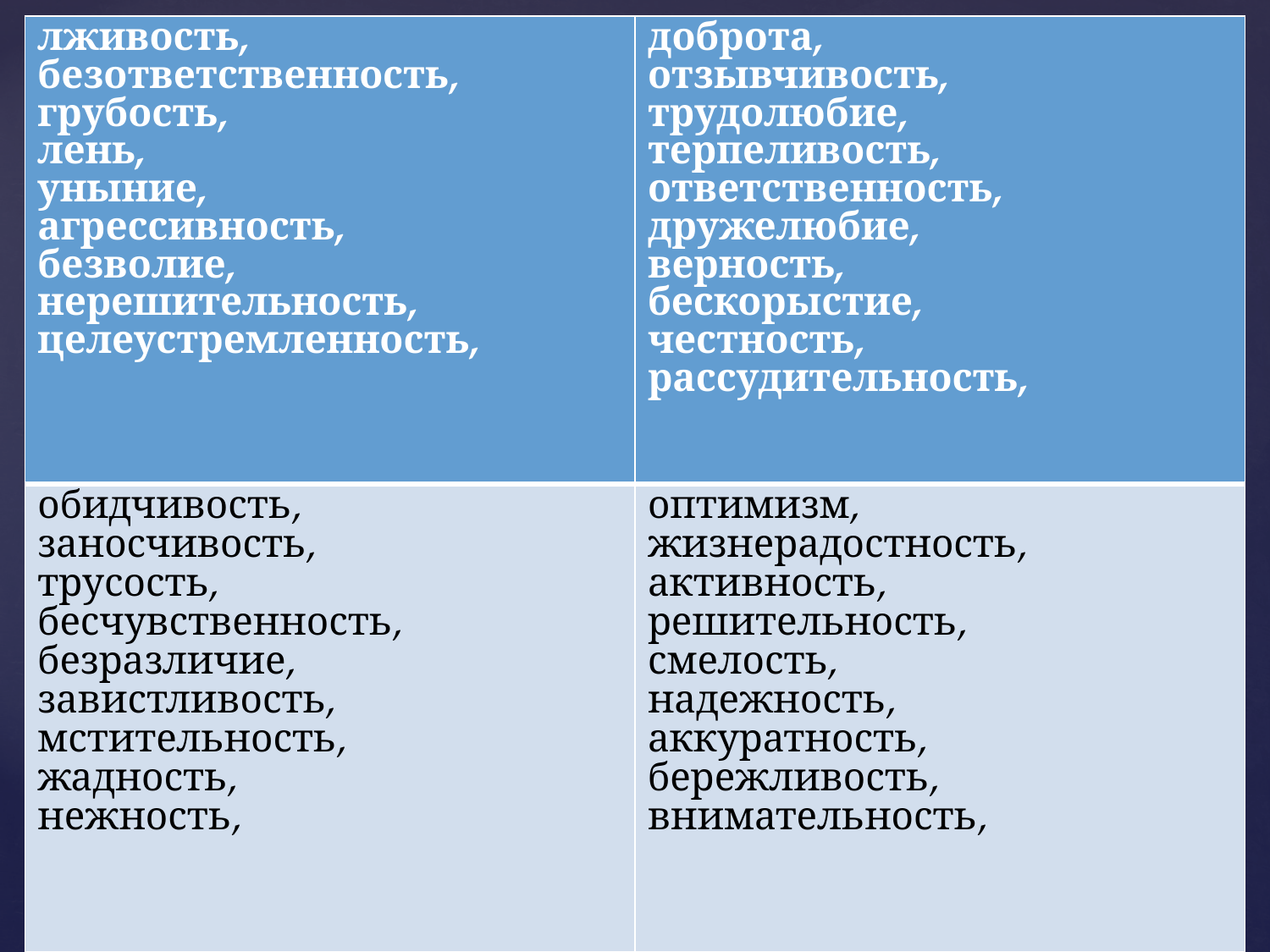

| лживость, безответственность, грубость, лень, уныние, агрессивность, безволие, нерешительность, целеустремленность, | доброта, отзывчивость, трудолюбие, терпеливость, ответственность, дружелюбие, верность, бескорыстие, честность, рассудительность, |
| --- | --- |
| обидчивость, заносчивость, трусость, бесчувственность, безразличие, завистливость, мстительность, жадность, нежность, | оптимизм, жизнерадостность, активность, решительность, смелость, надежность, аккуратность, бережливость, внимательность, |